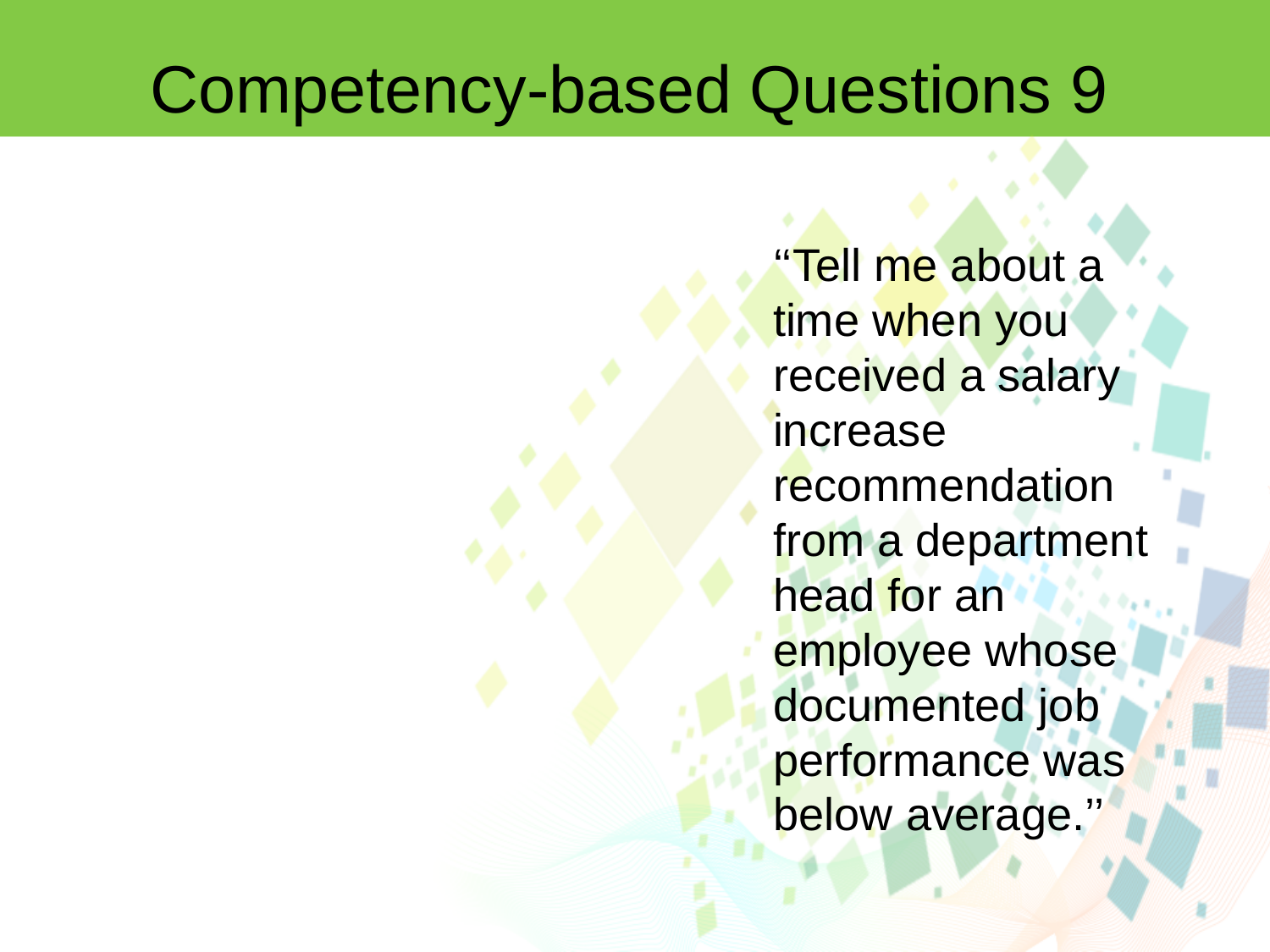

Competency-based Questions 9
‘‘Tell me about a time when you received a salary increase recommendation from a department head for an employee whose documented job performance was below average.’’